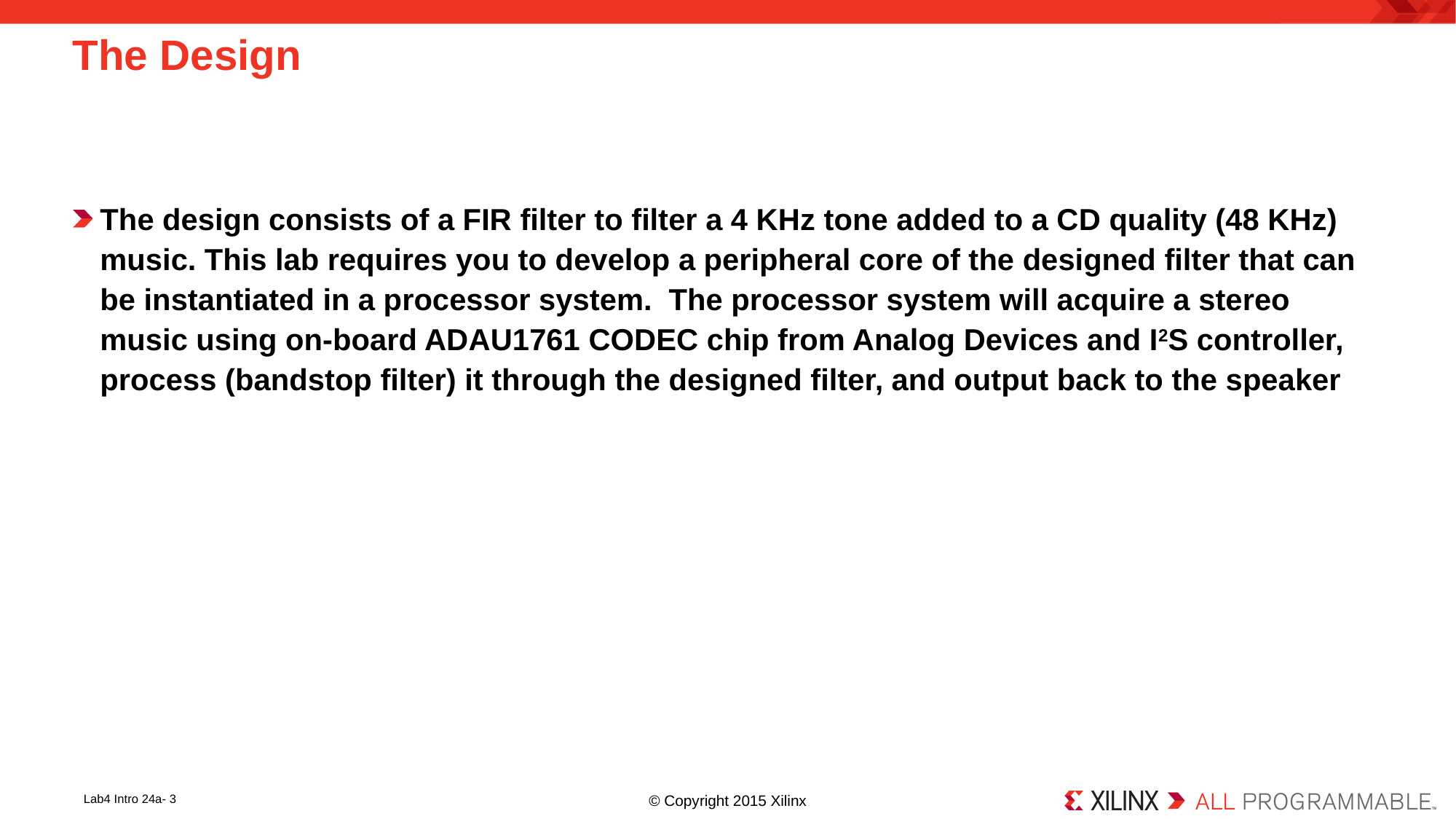

# The Design
The design consists of a FIR filter to filter a 4 KHz tone added to a CD quality (48 KHz) music. This lab requires you to develop a peripheral core of the designed filter that can be instantiated in a processor system.  The processor system will acquire a stereo music using on-board ADAU1761 CODEC chip from Analog Devices and I2S controller, process (bandstop filter) it through the designed filter, and output back to the speaker
Lab4 Intro 24a- 3
© Copyright 2015 Xilinx